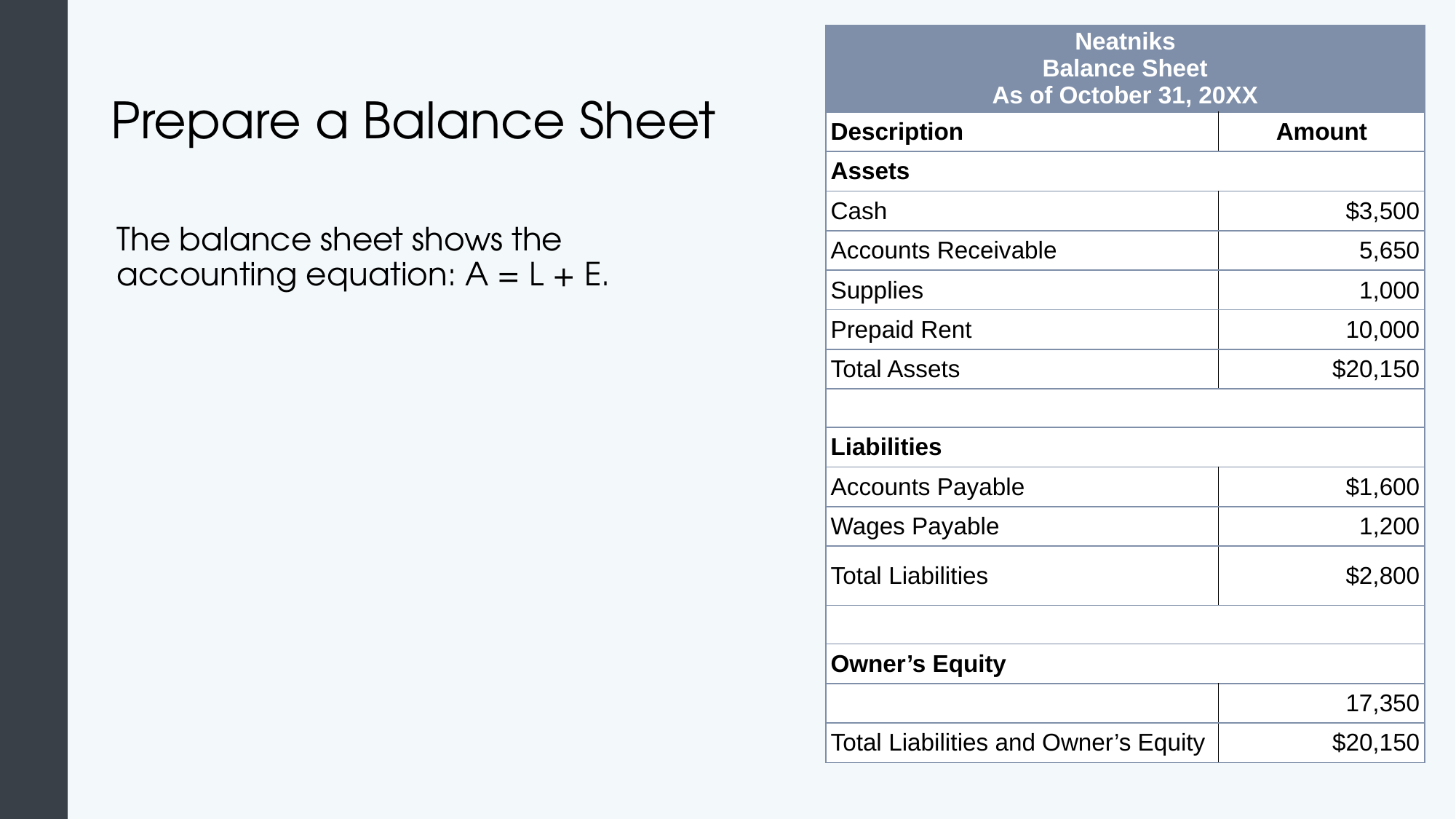

| Neatniks Balance Sheet As of October 31, 20XX |  |
| --- | --- |
| Description | Amount |
| Assets |  |
| Cash | $3,500 |
| Accounts Receivable | 5,650 |
| Supplies | 1,000 |
| Prepaid Rent | 10,000 |
| Total Assets | $20,150 |
|  |  |
| Liabilities |  |
| Accounts Payable | $1,600 |
| Wages Payable | 1,200 |
| Total Liabilities | $2,800 |
|  |  |
| Owner’s Equity |  |
|  | 17,350 |
| Total Liabilities and Owner’s Equity | $20,150 |
# Prepare a Balance Sheet
The balance sheet shows the accounting equation: A = L + E.